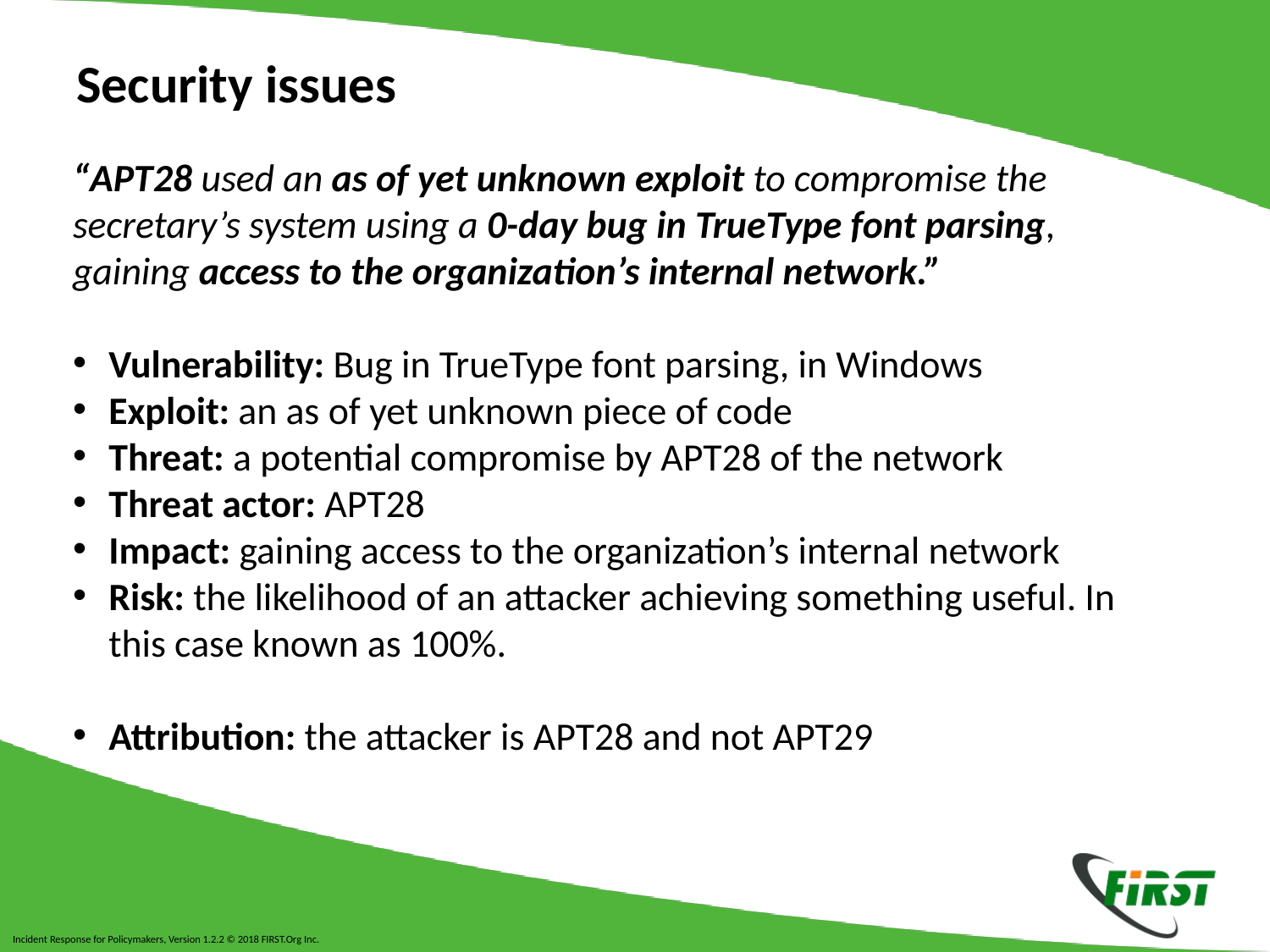

Security issues
“APT28 used an as of yet unknown exploit to compromise the secretary’s system using a 0-day bug in TrueType font parsing, gaining access to the organization’s internal network.”

Vulnerability: Bug in TrueType font parsing, in Windows
Exploit: an as of yet unknown piece of code
Threat: a potential compromise by APT28 of the network
Threat actor: APT28
Impact: gaining access to the organization’s internal network
Risk: the likelihood of an attacker achieving something useful. In this case known as 100%.

Attribution: the attacker is APT28 and not APT29